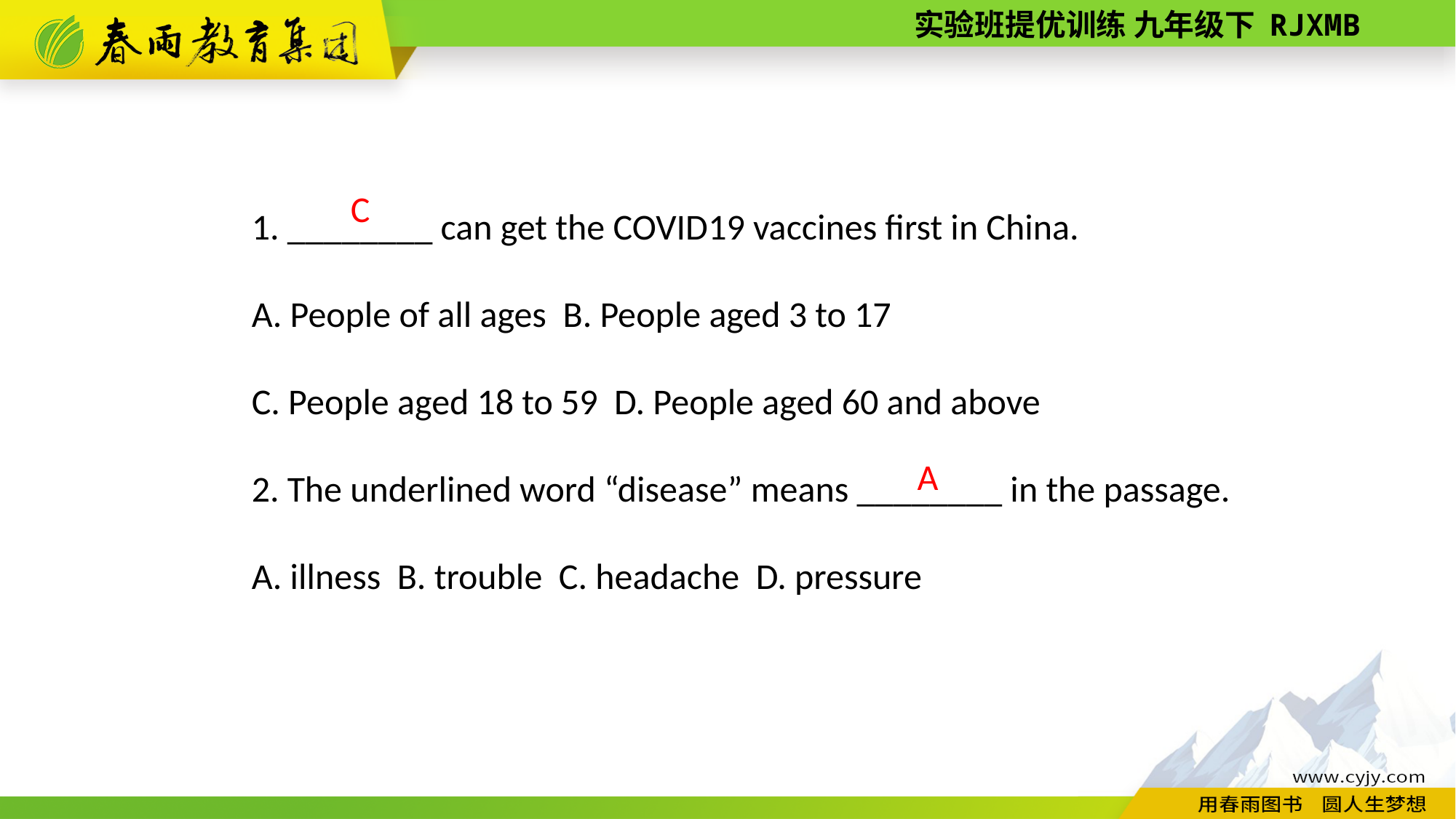

1. ________ can get the COVID­19 vaccines first in China.
A. People of all ages  B. People aged 3 to 17
C. People aged 18 to 59  D. People aged 60 and above
2. The underlined word “disease” means ________ in the passage.
A. illness  B. trouble  C. headache  D. pressure
C
A